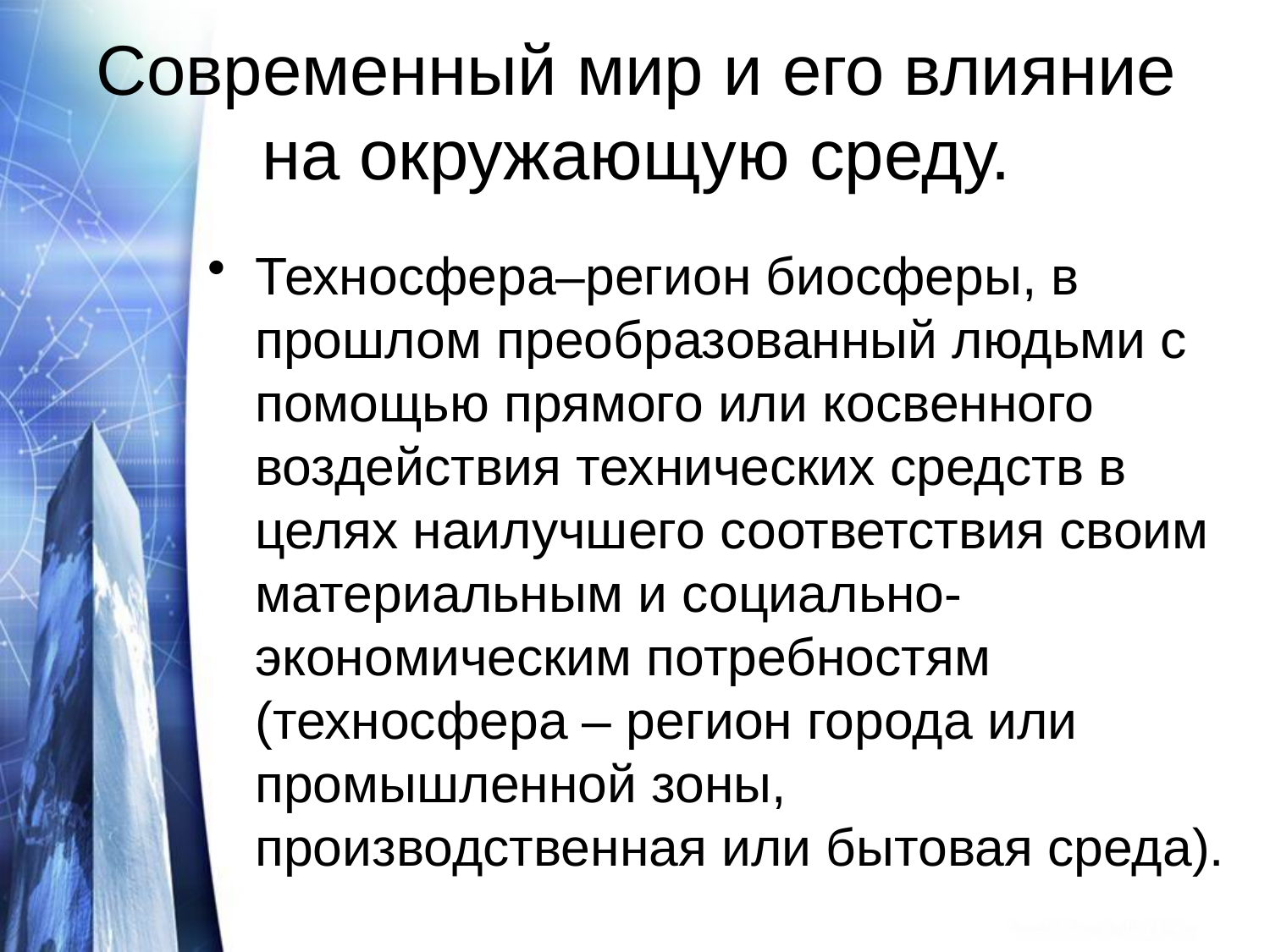

# Современный мир и его влияние на окружающую среду.
Техносфера–регион биосферы, в прошлом преобразованный людьми с помощью прямого или косвенного воздействия технических средств в целях наилучшего соответствия своим материальным и социально-экономическим потребностям (техносфера – регион города или промышленной зоны, производственная или бытовая среда).